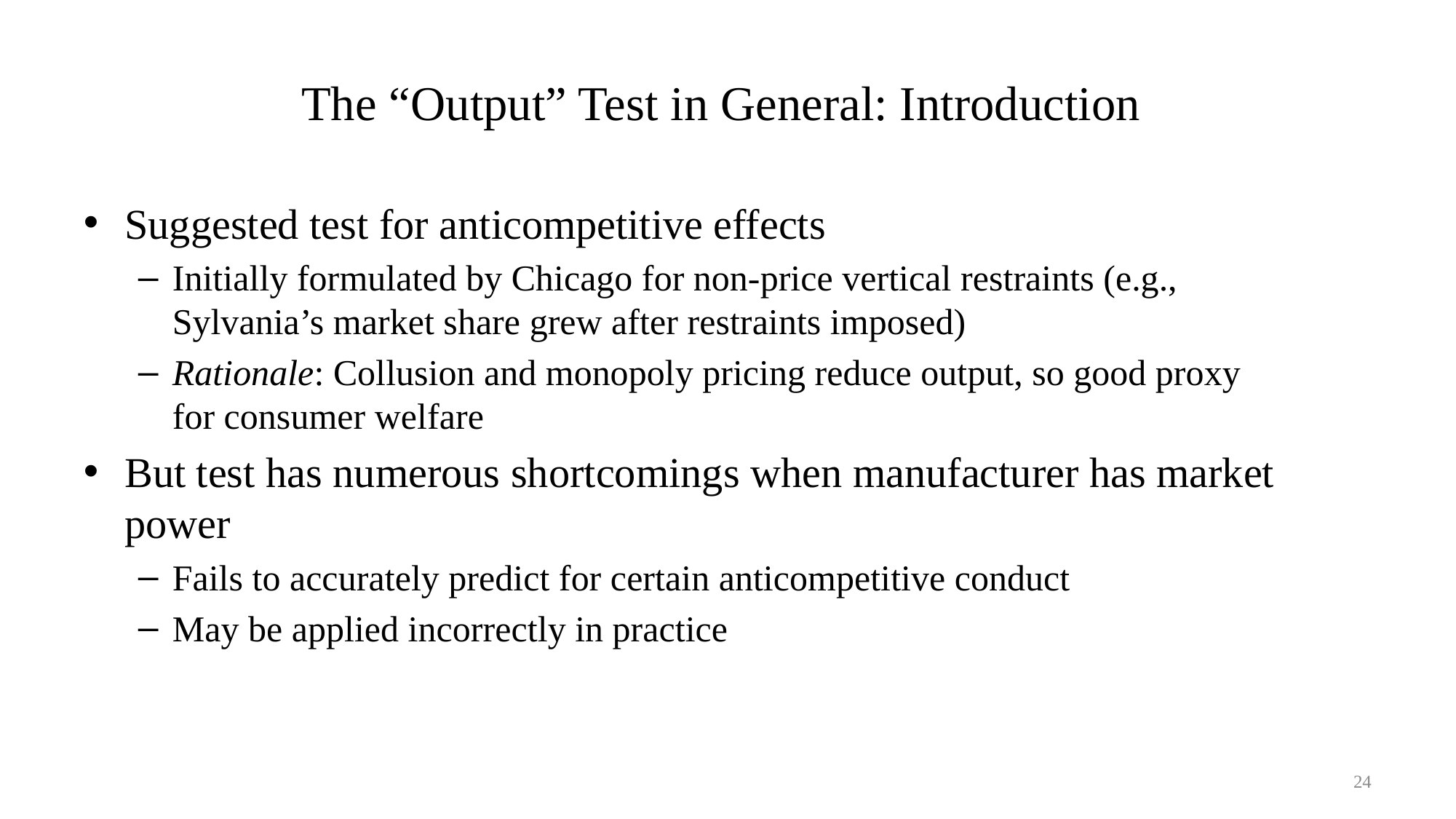

# The “Output” Test in General: Introduction
Suggested test for anticompetitive effects
Initially formulated by Chicago for non-price vertical restraints (e.g., Sylvania’s market share grew after restraints imposed)
Rationale: Collusion and monopoly pricing reduce output, so good proxy for consumer welfare
But test has numerous shortcomings when manufacturer has market power
Fails to accurately predict for certain anticompetitive conduct
May be applied incorrectly in practice

24